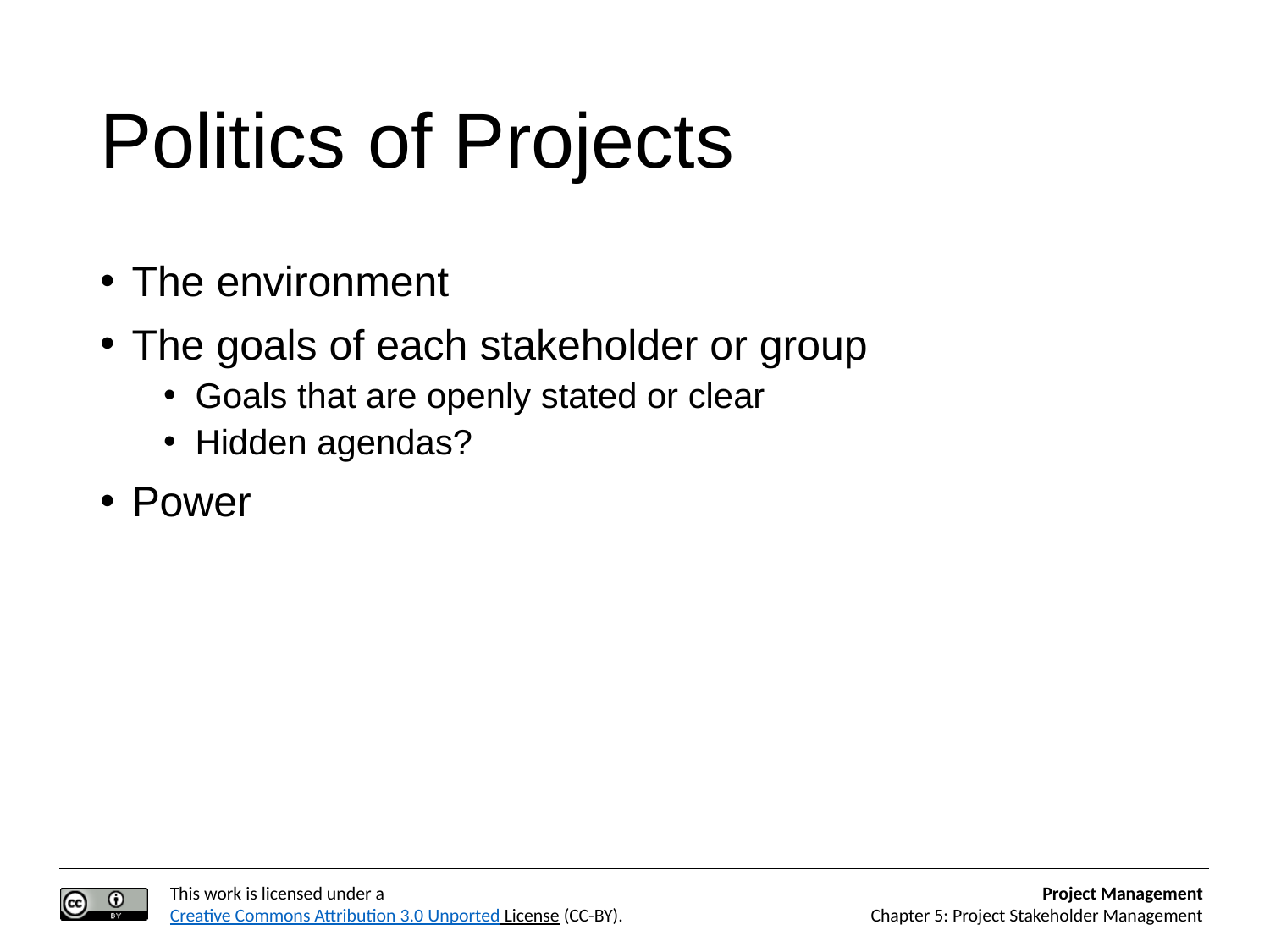

# Politics of Projects
The environment
The goals of each stakeholder or group
Goals that are openly stated or clear
Hidden agendas?
Power